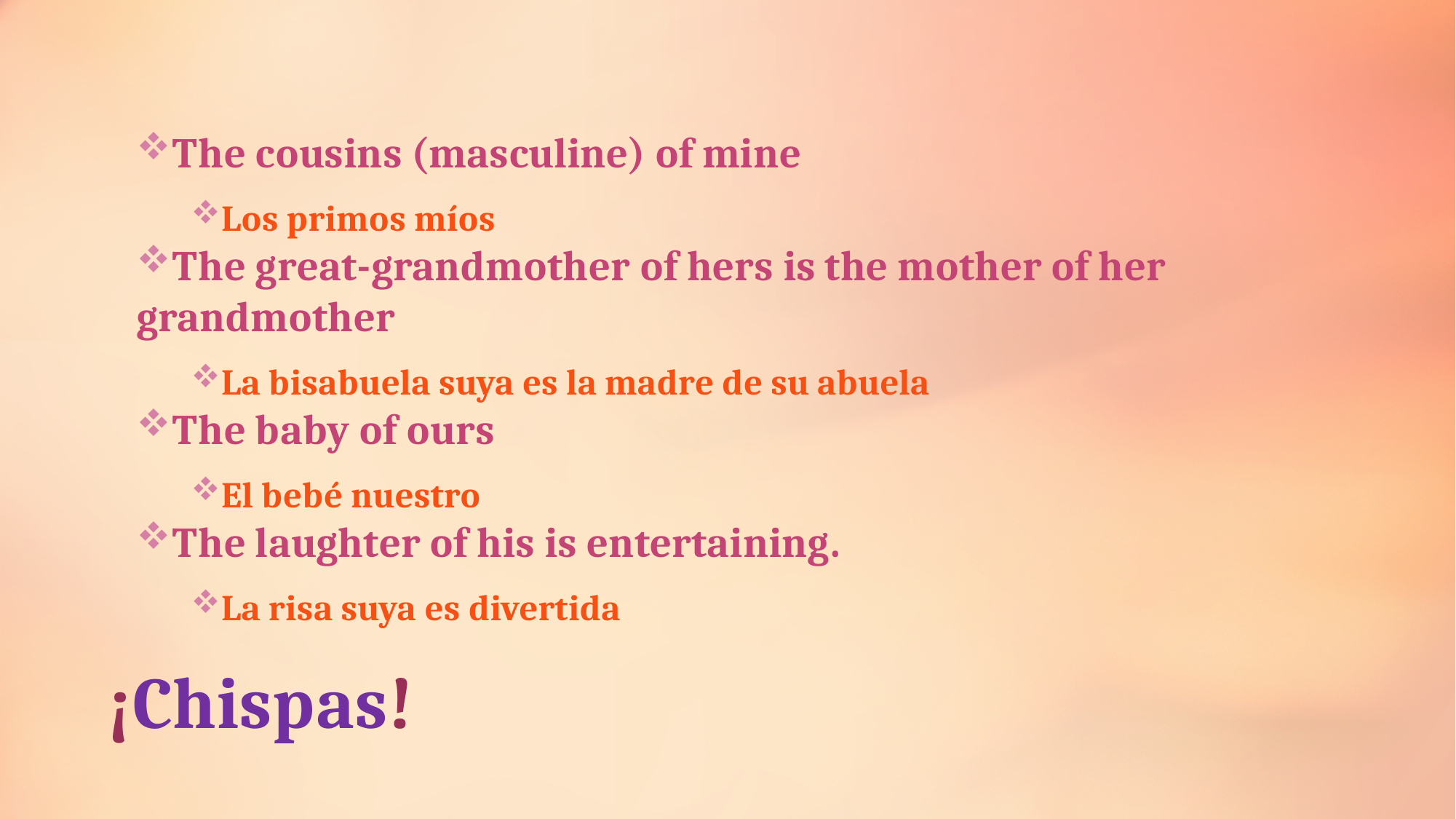

The cousins (masculine) of mine
Los primos míos
The great-grandmother of hers is the mother of her grandmother
La bisabuela suya es la madre de su abuela
The baby of ours
El bebé nuestro
The laughter of his is entertaining.
La risa suya es divertida
¡Chispas!